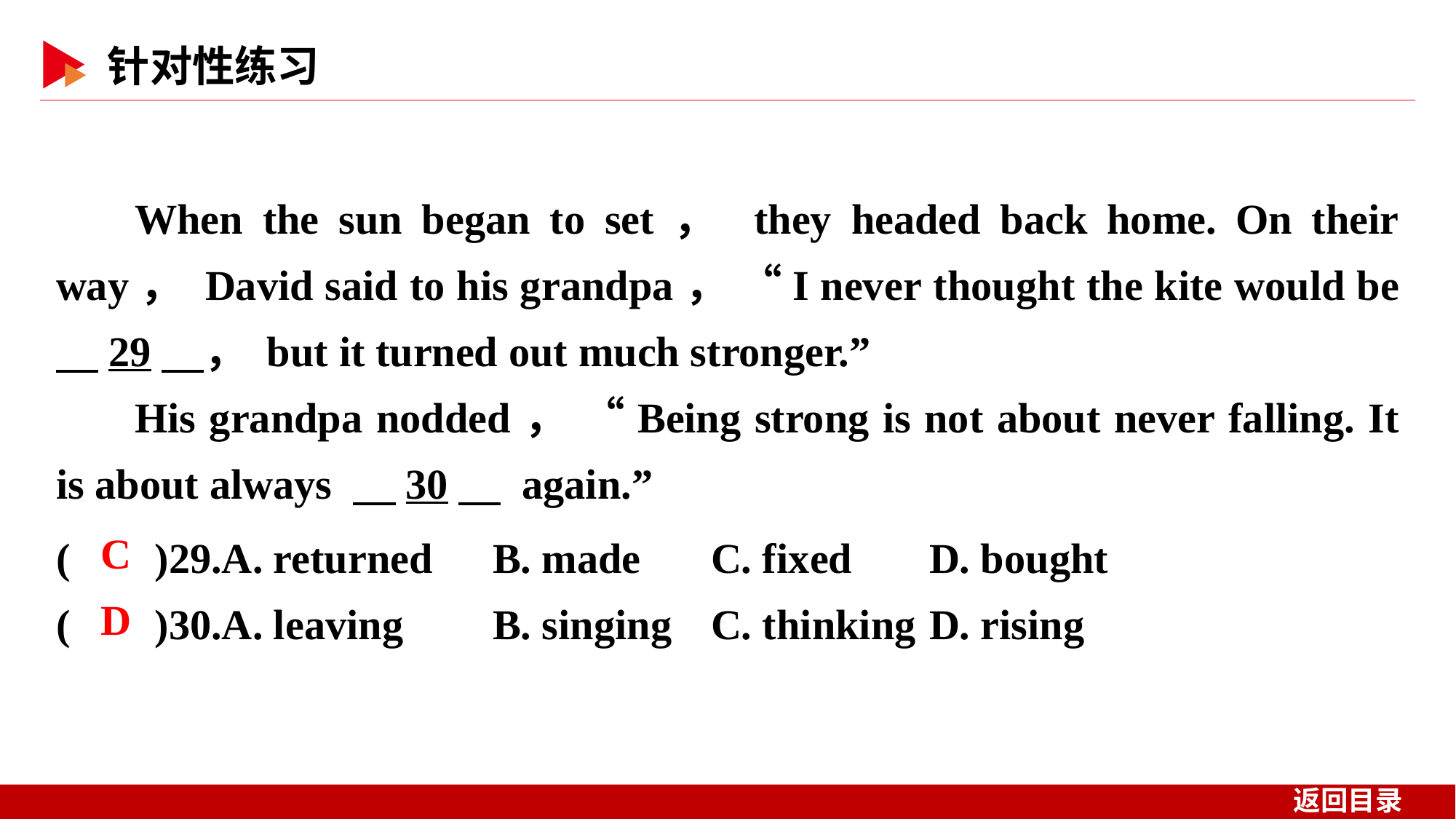

When the sun began to set， they headed back home. On their way， David said to his grandpa， “I never thought the kite would be 　29　， but it turned out much stronger.”
His grandpa nodded， “Being strong is not about never falling. It is about always 　30　 again.”
(        )29.A. returned   	B. made	C. fixed      	D. bought
(        )30.A. leaving      	B. singing	C. thinking 	D. rising
   C
   D